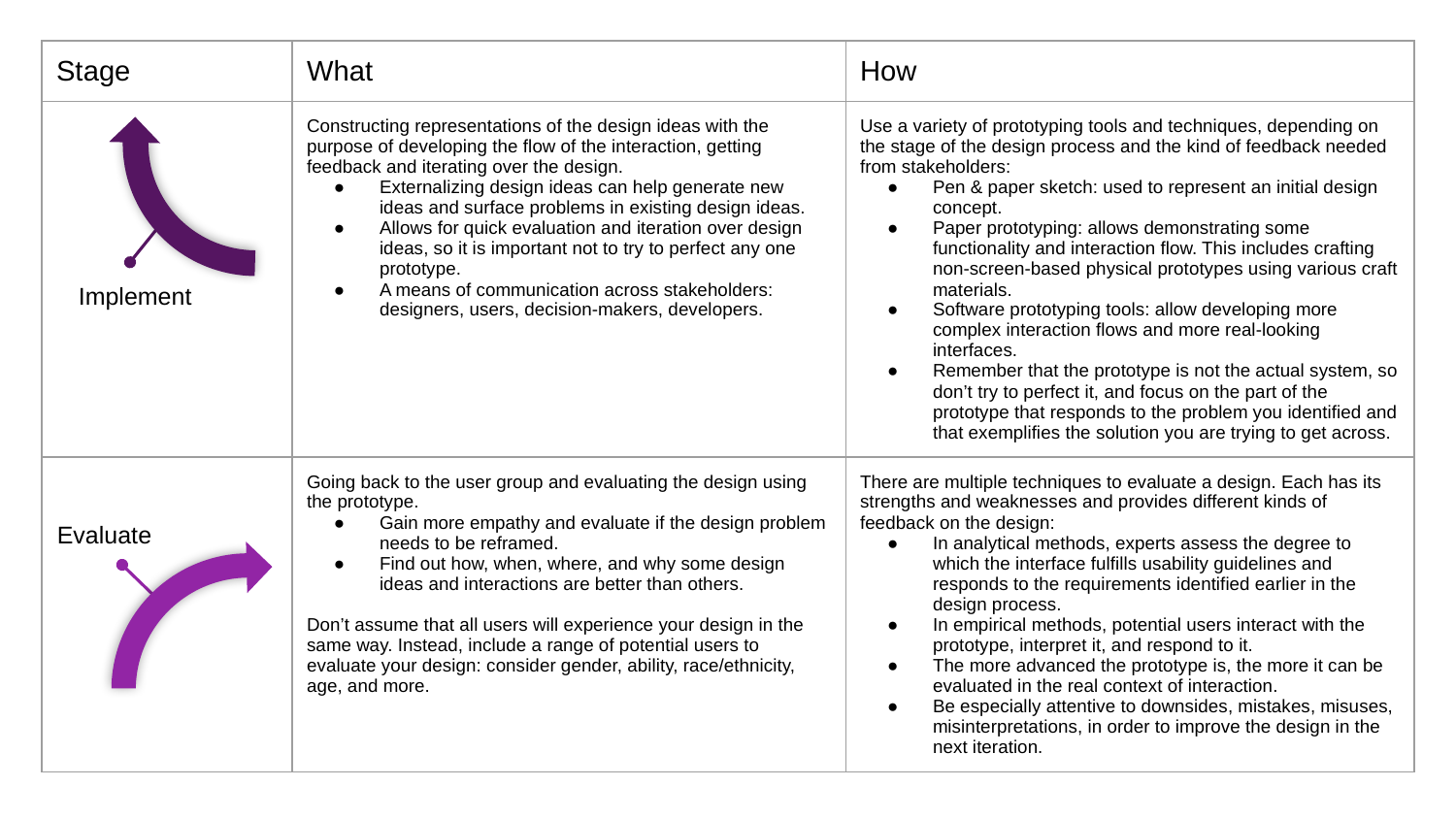

Implement

| Stage | What | How |
| --- | --- | --- |
|  | Constructing representations of the design ideas with the purpose of developing the flow of the interaction, getting feedback and iterating over the design. Externalizing design ideas can help generate new ideas and surface problems in existing design ideas. Allows for quick evaluation and iteration over design ideas, so it is important not to try to perfect any one prototype. A means of communication across stakeholders: designers, users, decision-makers, developers. | Use a variety of prototyping tools and techniques, depending on the stage of the design process and the kind of feedback needed from stakeholders: Pen & paper sketch: used to represent an initial design concept. Paper prototyping: allows demonstrating some functionality and interaction flow. This includes crafting non-screen-based physical prototypes using various craft materials. Software prototyping tools: allow developing more complex interaction flows and more real-looking interfaces. Remember that the prototype is not the actual system, so don’t try to perfect it, and focus on the part of the prototype that responds to the problem you identified and that exemplifies the solution you are trying to get across. |
|  | Going back to the user group and evaluating the design using the prototype. Gain more empathy and evaluate if the design problem needs to be reframed. Find out how, when, where, and why some design ideas and interactions are better than others. Don’t assume that all users will experience your design in the same way. Instead, include a range of potential users to evaluate your design: consider gender, ability, race/ethnicity, age, and more. | There are multiple techniques to evaluate a design. Each has its strengths and weaknesses and provides different kinds of feedback on the design: In analytical methods, experts assess the degree to which the interface fulfills usability guidelines and responds to the requirements identified earlier in the design process. In empirical methods, potential users interact with the prototype, interpret it, and respond to it. The more advanced the prototype is, the more it can be evaluated in the real context of interaction. Be especially attentive to downsides, mistakes, misuses, misinterpretations, in order to improve the design in the next iteration. |
Evaluate